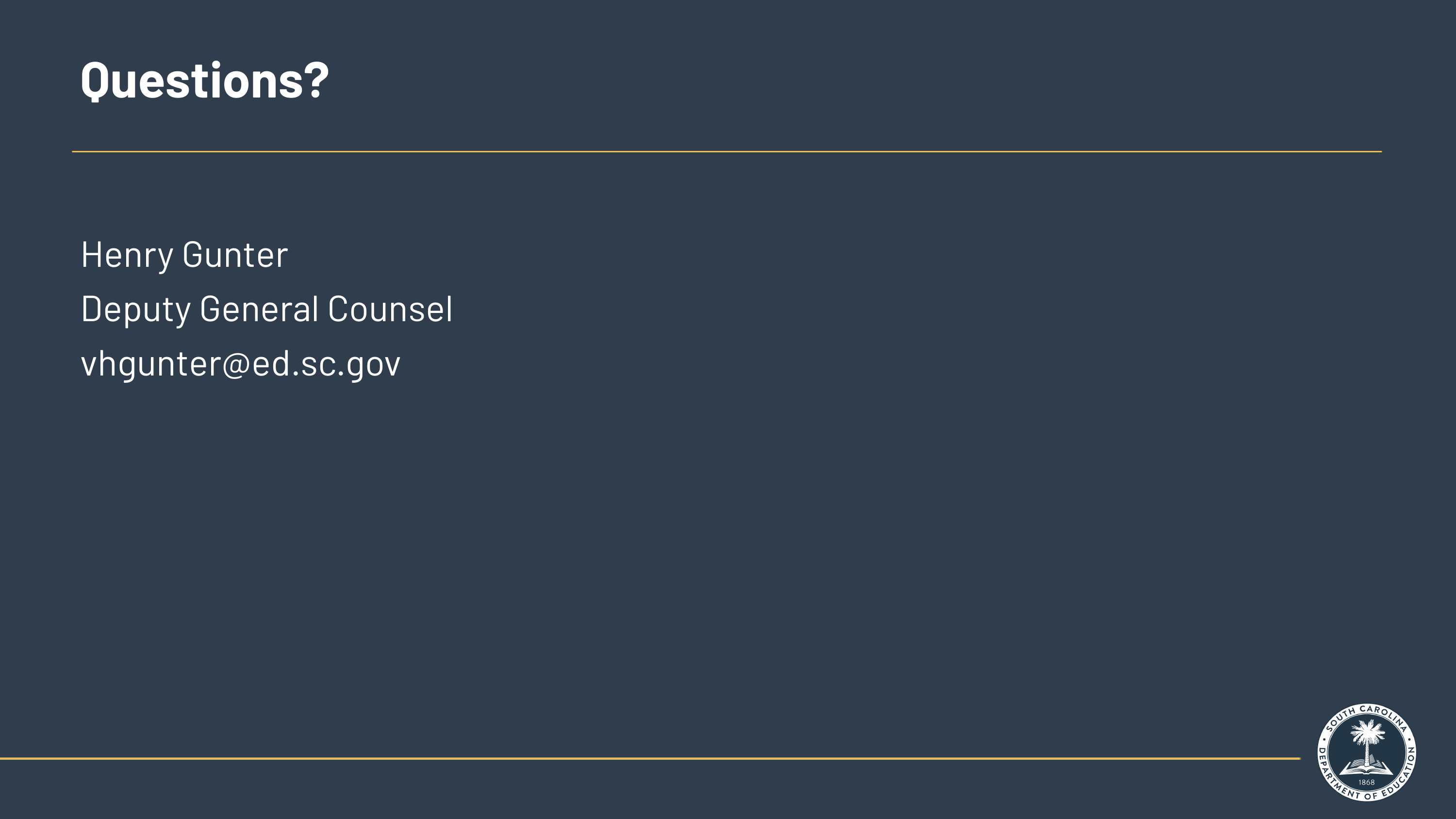

# Questions?

Henry Gunter
Deputy General Counsel
vhgunter@ed.sc.gov